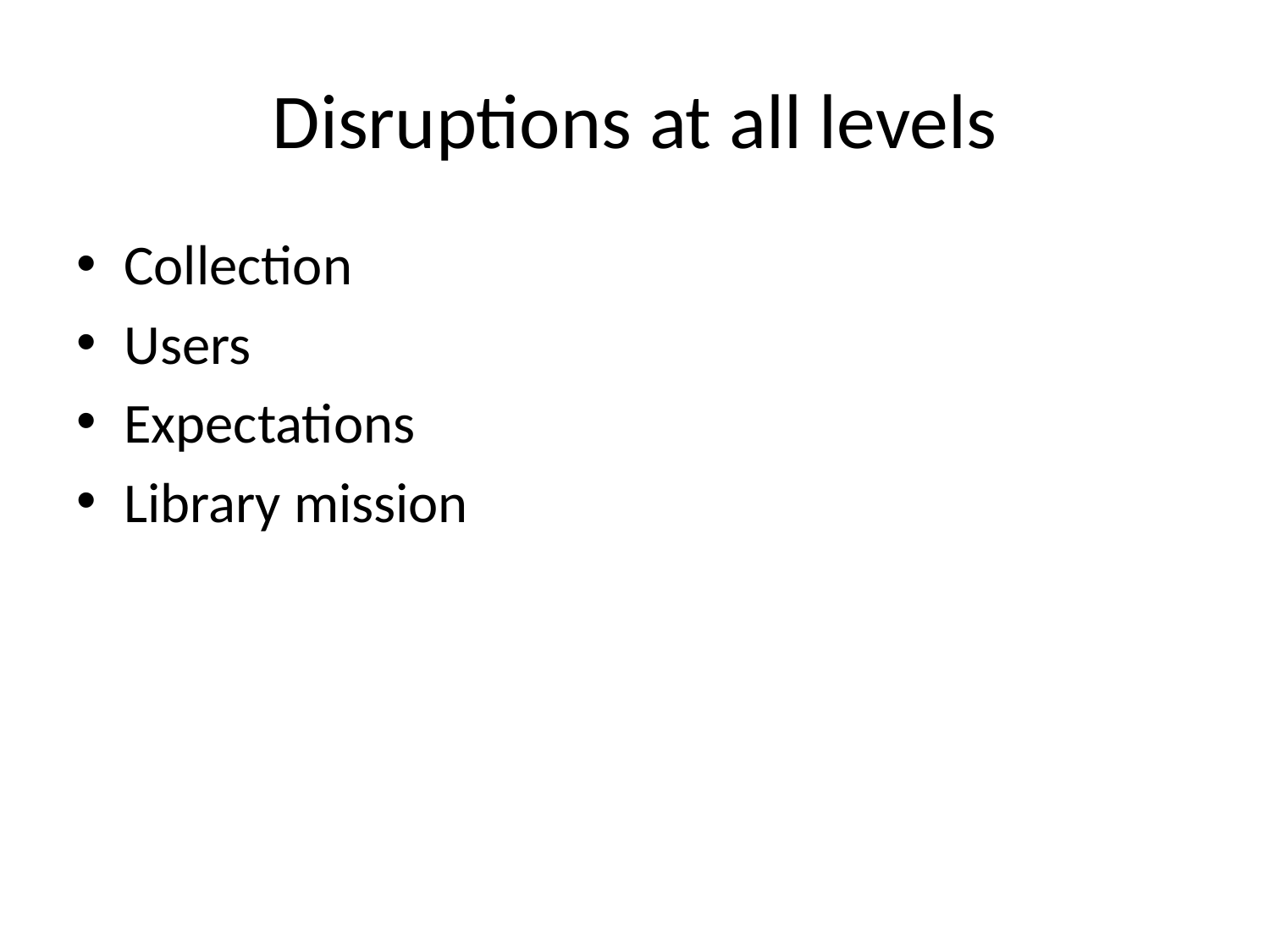

# Disruptions at all levels
Collection
Users
Expectations
Library mission